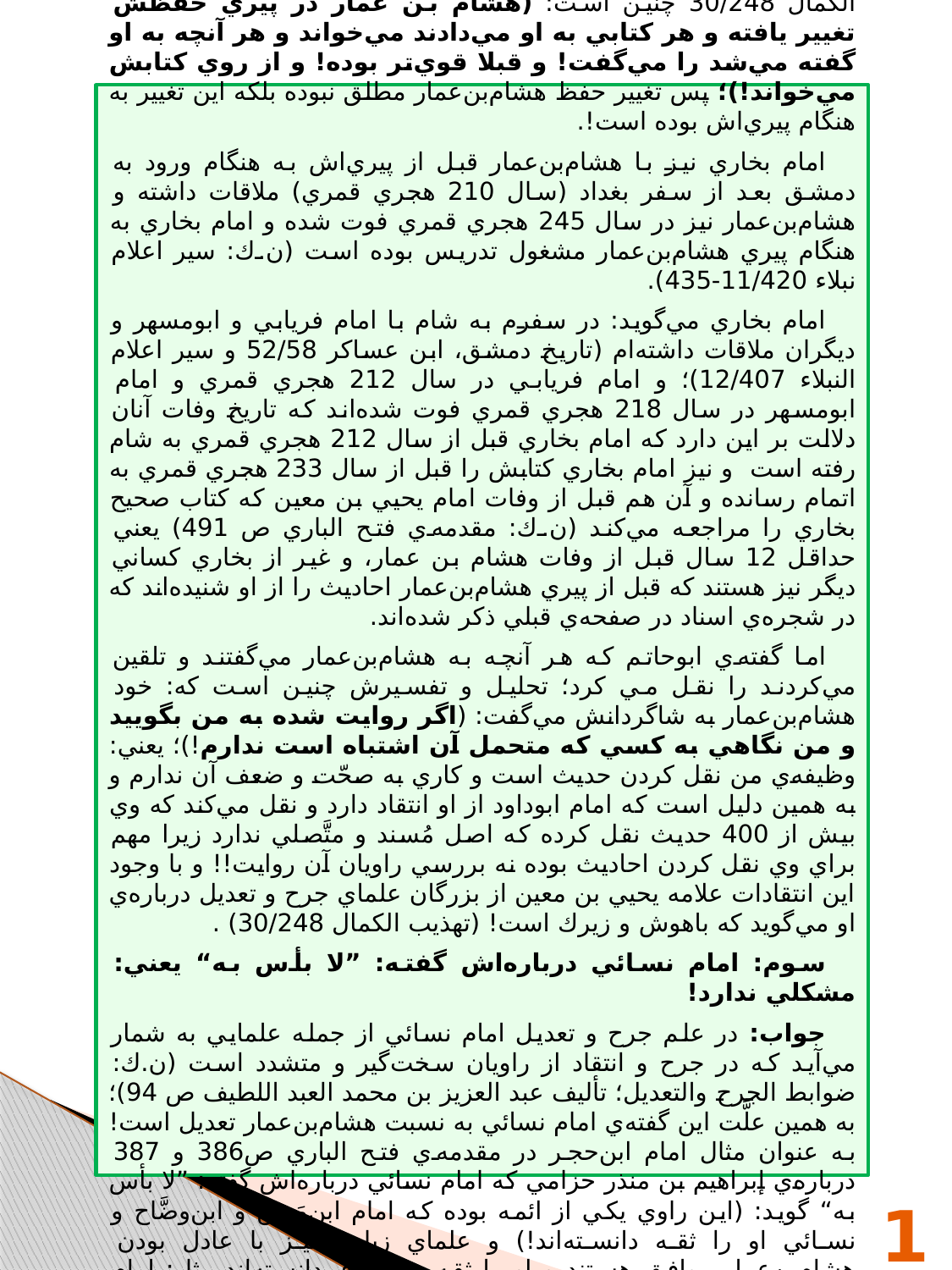

دوم: ابوحاتم رازي درباره‌اش گفته: (صدوق است و حفظ وي تغيير يافته است).
جواب: گفته‌ي ابوحاتم در نقل سابق ناقص است و كامل آن در تهذيب الكمال 30/248 چنين است: (هشام بن عمار در پيري حفظش تغيير يافته و هر كتابي به او مي‌دادند مي‌خواند و هر آنچه به او گفته مي‌شد را مي‌گفت! و قبلا قوي‌تر بوده! و از روي كتابش مي‌خواند!)؛ پس تغيير حفظ هشام‌بن‌عمار مطلق نبوده بلكه اين تغيير به هنگام پيري‌اش بوده است!.
امام بخاري نيز با هشام‌بن‌عمار قبل از پيري‌اش به هنگام ورود به دمشق بعد از سفر بغداد (سال 210 هجري قمري) ملاقات داشته و هشام‌بن‌عمار نيز در سال 245 هجري قمري فوت شده و امام بخاري به هنگام پيري هشام‌بن‌عمار مشغول تدريس بوده است (ن.ك: سير اعلام نبلاء 11/420-435).
امام بخاري مي‌گويد: در سفرم به شام با امام فريابي و ابومسهر و ديگران ملاقات داشته‌ام (تاريخ دمشق، ابن عساكر 52/58 و سير اعلام النبلاء 12/407)؛ و امام فريابي در سال 212 هجري قمري و امام ابومسهر در سال 218 هجري قمري فوت شده‌اند كه تاريخ وفات آنان دلالت بر اين دارد كه امام بخاري قبل از سال 212 هجري قمري به شام رفته است  و نيز امام بخاري كتابش را قبل از سال 233 هجري قمري به اتمام رسانده و آن هم قبل از وفات امام يحيي بن معين كه كتاب صحيح بخاري را مراجعه مي‌كند (ن.ك: مقدمه‌ي فتح الباري ص 491) يعني حداقل 12 سال قبل از وفات هشام بن عمار، و غير از بخاري كساني ديگر نيز هستند كه قبل از پيري هشام‌بن‌عمار احاديث را از او شنيده‌اند كه در شجره‌ي اسناد در صفحه‌ي قبلي ذكر شده‌اند.
اما گفته‌ي ابوحاتم كه هر آنچه به هشام‌بن‌عمار مي‌گفتند و تلقين مي‌كردند را نقل مي كرد؛ تحليل و تفسيرش چنين است كه: خود هشام‌بن‌عمار به شاگردانش مي‌گفت: (اگر روايت شده به من بگوييد و من نگاهي به كسي كه متحمل آن اشتباه است ندارم!)؛ يعني: وظيفه‌ي من نقل كردن حديث است و كاري به صحّت و ضعف آن ندارم و به همين دليل است كه امام ابوداود از او انتقاد دارد و نقل مي‌كند كه وي بيش از 400 حديث نقل كرده كه اصل مُسند و متَّصلي ندارد زيرا مهم براي وي نقل كردن احاديث بوده نه بررسي راويان آن روايت!! و با وجود اين انتقادات علامه يحيي بن معين از بزرگان علماي جرح و تعديل دربار‌ه‌ي او مي‌گويد كه باهوش و زيرك است! (تهذيب الكمال 30/248) .
سوم: امام نسائي درباره‌‌اش گفته: ”لا بأس به“ يعني: مشكلي ندارد!
جواب: در علم جرح و تعديل امام نسائي از جمله علمايي به شمار مي‌آيد كه در جرح و انتقاد از راويان سخت‌گير و متشدد است (ن.ك: ضوابط الجرح والتعديل؛ تأليف عبد العزيز بن محمد العبد اللطيف ص 94)؛ به همين علَّت اين گفته‌ي امام نسائي به نسبت هشام‌بن‌عمار تعديل است! به عنوان مثال امام ابن‌حجر در مقدمه‌ي فتح الباري ص386 و 387 درباره‌ي إبراهيم بن منذر حزامي كه امام نسائي درباره‌اش گفته: ”لا بأس به“ گويد: (اين راوي يكي از ائمه بوده كه امام ابن‌مَعين و ابن‌وضَّاح و نسائي او را ثقه دانسته‌اند!) و علماي زيادي نيز با عادل بودن هشام‌بن‌عمار موافق هستند و او را ثقه و صدوق دانسته‌اند مثل: امام بخاري كه احاديثش را در كتاب صحيحش ذكر كرده و يحيي بن معين و عجلي و ابن‌حبان و دارقطني و ابن‌حجر و خليلي و ذهبي ... (ن.ك: تهذيب الكمال 30/247 و ثقات، عجلي 2/332).
16